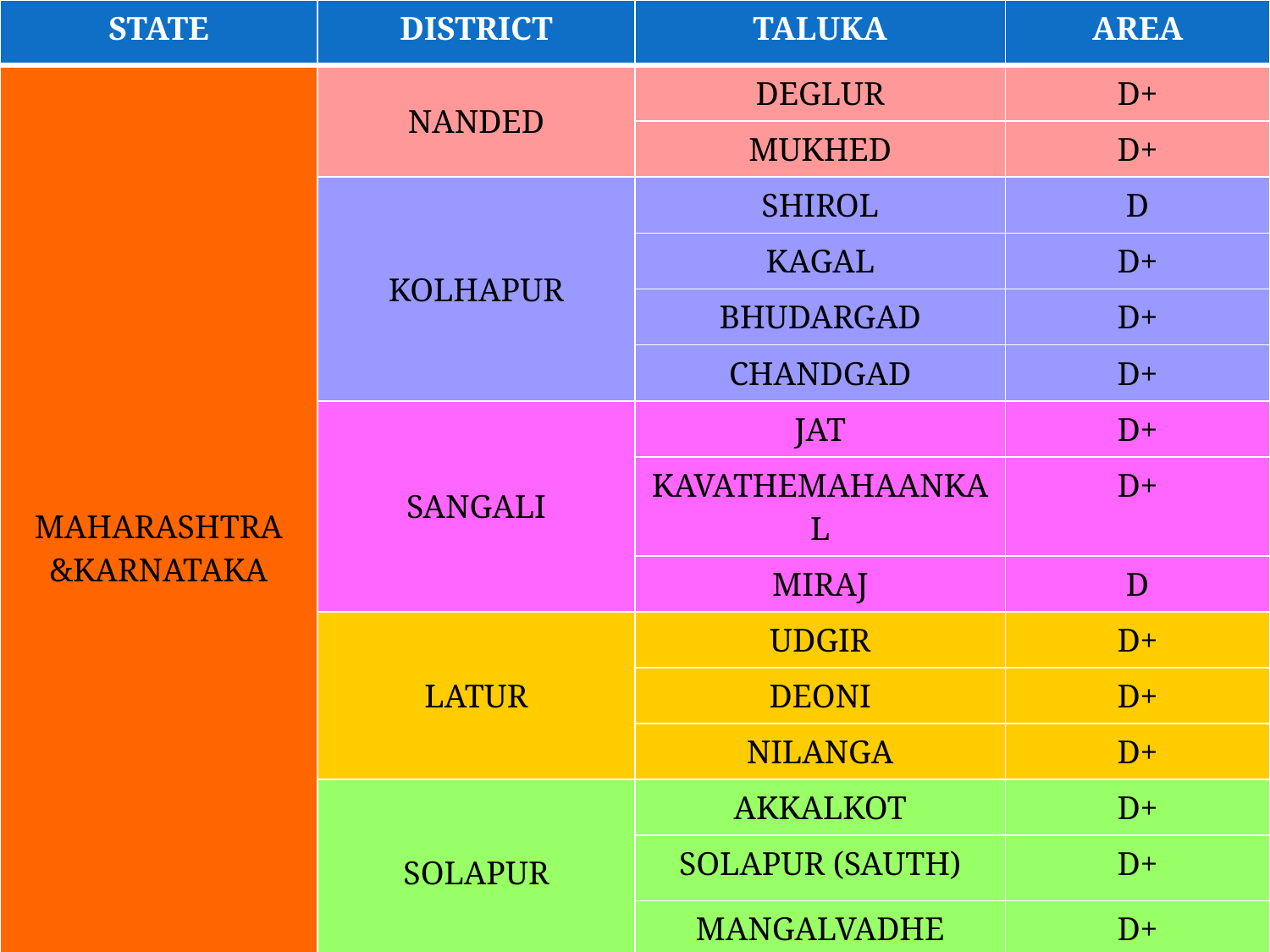

| STATE | DISTRICT | TALUKA | AREA |
| --- | --- | --- | --- |
| MAHARASHTRA &KARNATAKA | NANDED | DEGLUR | D+ |
|  |  | MUKHED | D+ |
|  | KOLHAPUR | SHIROL | D |
|  |  | KAGAL | D+ |
|  |  | BHUDARGAD | D+ |
|  |  | CHANDGAD | D+ |
|  | SANGALI | JAT | D+ |
|  |  | KAVATHEMAHAANKAL | D+ |
|  |  | MIRAJ | D |
|  | LATUR | UDGIR | D+ |
|  |  | DEONI | D+ |
|  |  | NILANGA | D+ |
|  | SOLAPUR | AKKALKOT | D+ |
|  |  | SOLAPUR (SAUTH) | D+ |
|  |  | MANGALVADHE | D+ |
|  | OSMANABAD | UMARGA | D+ |